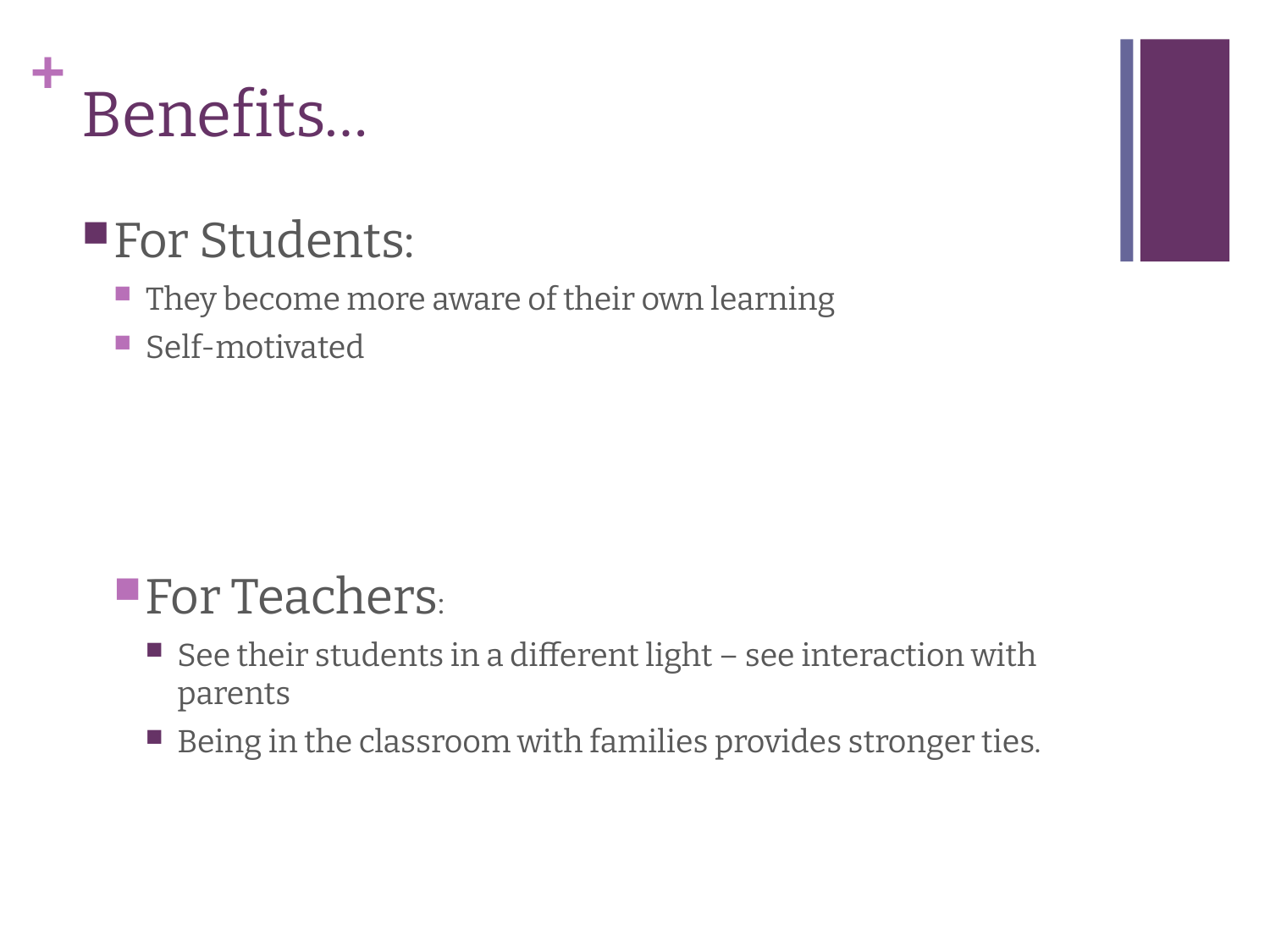

# Benefits…
For Students:
They become more aware of their own learning
Self-motivated

For Teachers:
See their students in a different light – see interaction with parents
Being in the classroom with families provides stronger ties.